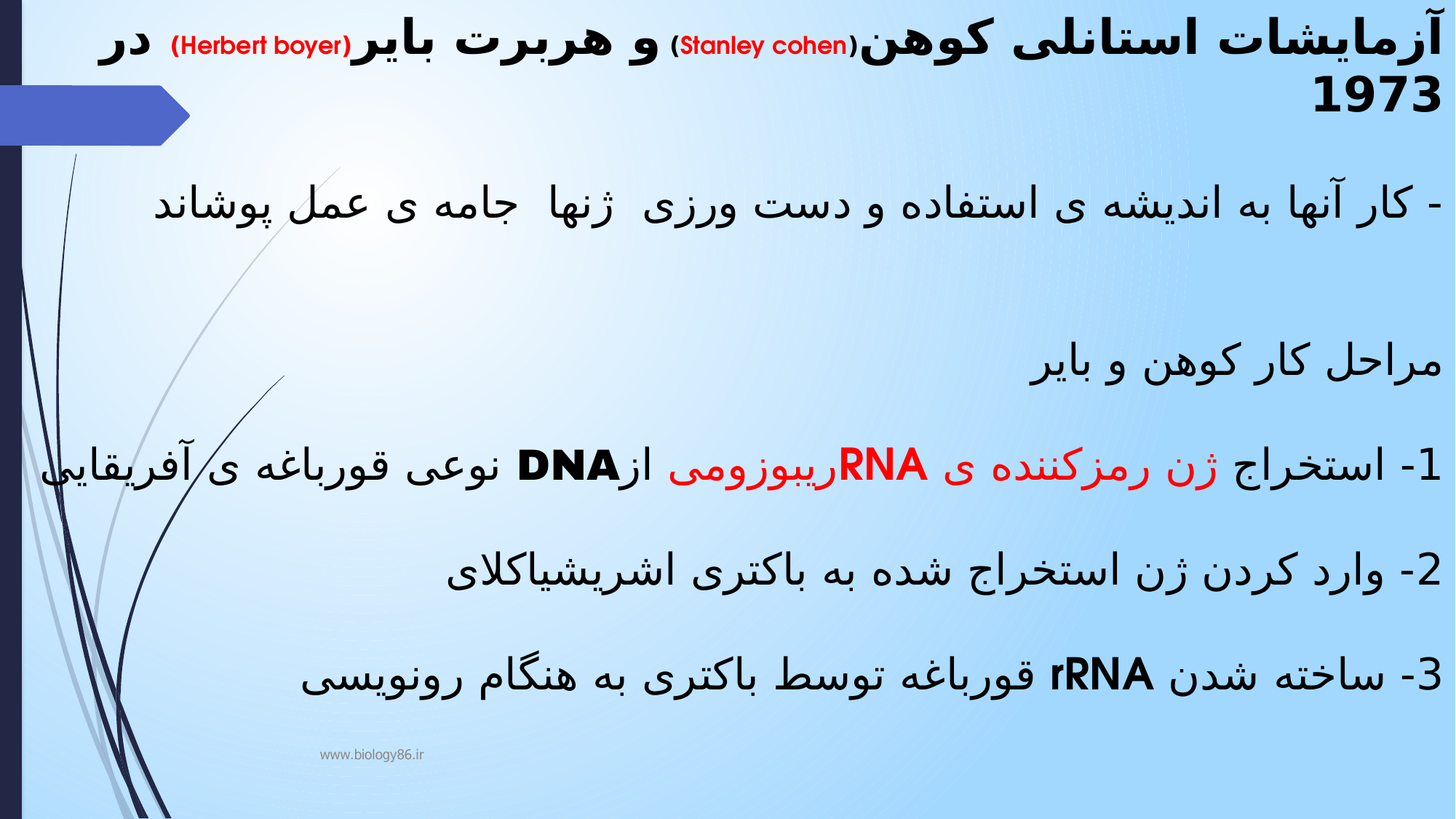

# آزمایشات استانلی کوهن(Stanley cohen) و هربرت بایر(Herbert boyer) در 1973 - کار آنها به اندیشه ی استفاده و دست ورزی  ژنها  جامه ی عمل پوشاند مراحل کار کوهن و بایر 1- استخراج ژن رمزکننده ی RNAریبوزومی ازDNA نوعی قورباغه ی آفریقایی 2- وارد کردن ژن استخراج شده به باکتری اشریشیاکلای 3- ساخته شدن rRNA قورباغه توسط باکتری به هنگام رونویسی
www.biology86.ir